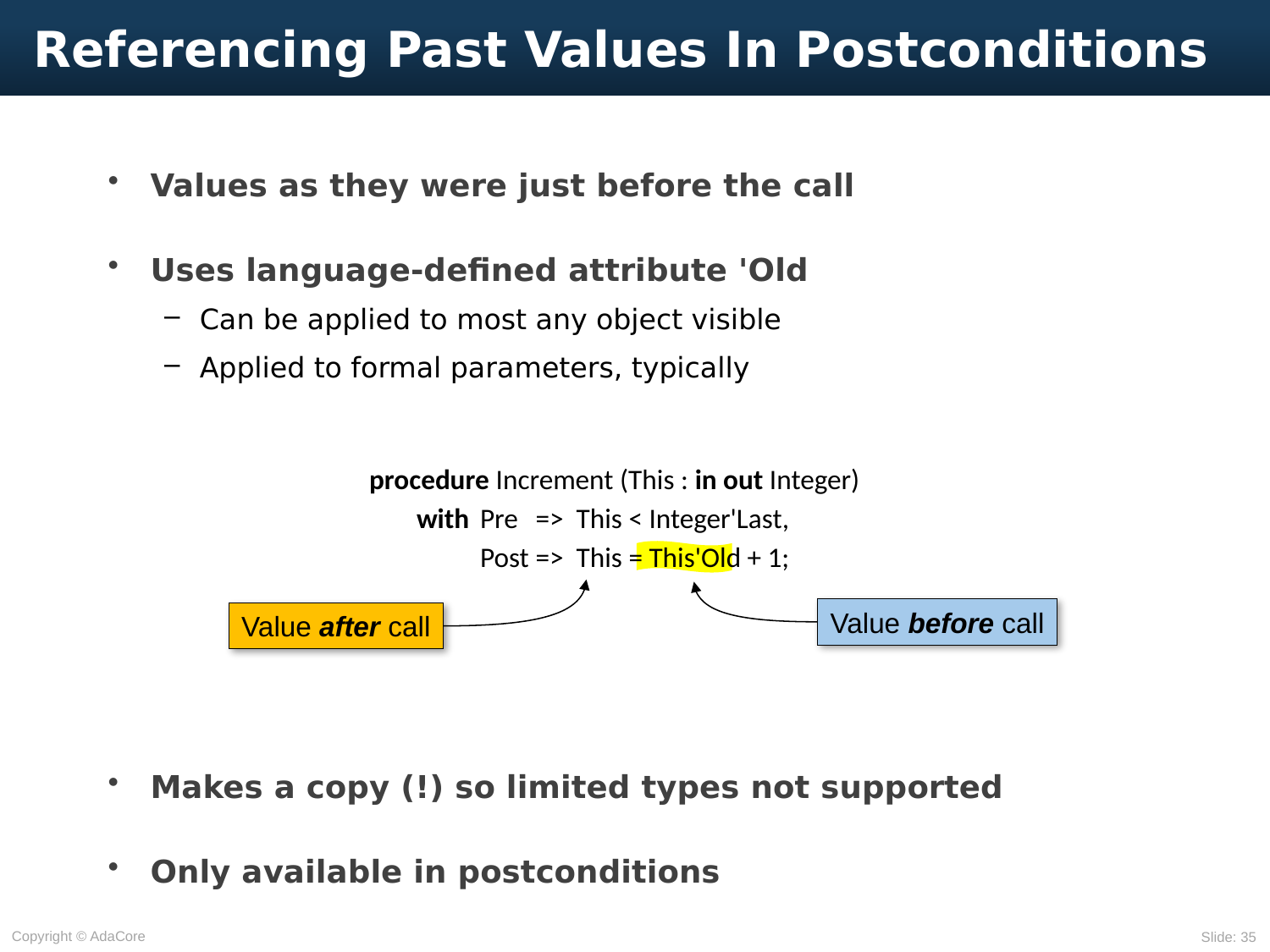

# Referencing Past Values In Postconditions
Values as they were just before the call
Uses language-defined attribute 'Old
Can be applied to most any object visible
Applied to formal parameters, typically

Makes a copy (!) so limited types not supported
Only available in postconditions
procedure Increment (This : in out Integer)
	with	Pre	=>	This < Integer'Last,
		Post	=>	This = This'Old + 1;

Value before call
Value after call